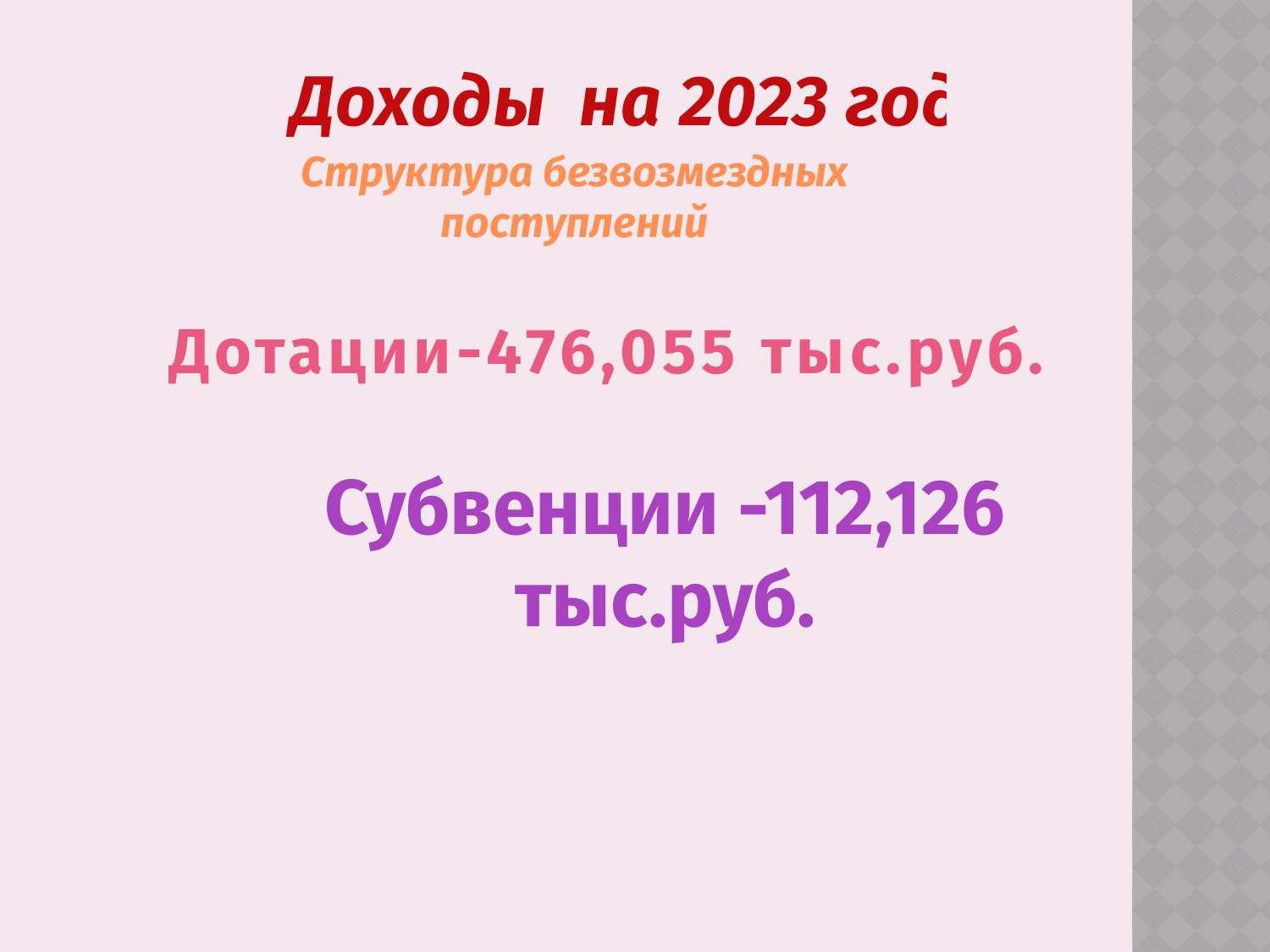

Доходы  на 2023 год

Структура безвозмездных поступлений

Дотации-476,055 тыс.руб.

Субвенции -112,126 тыс.руб.